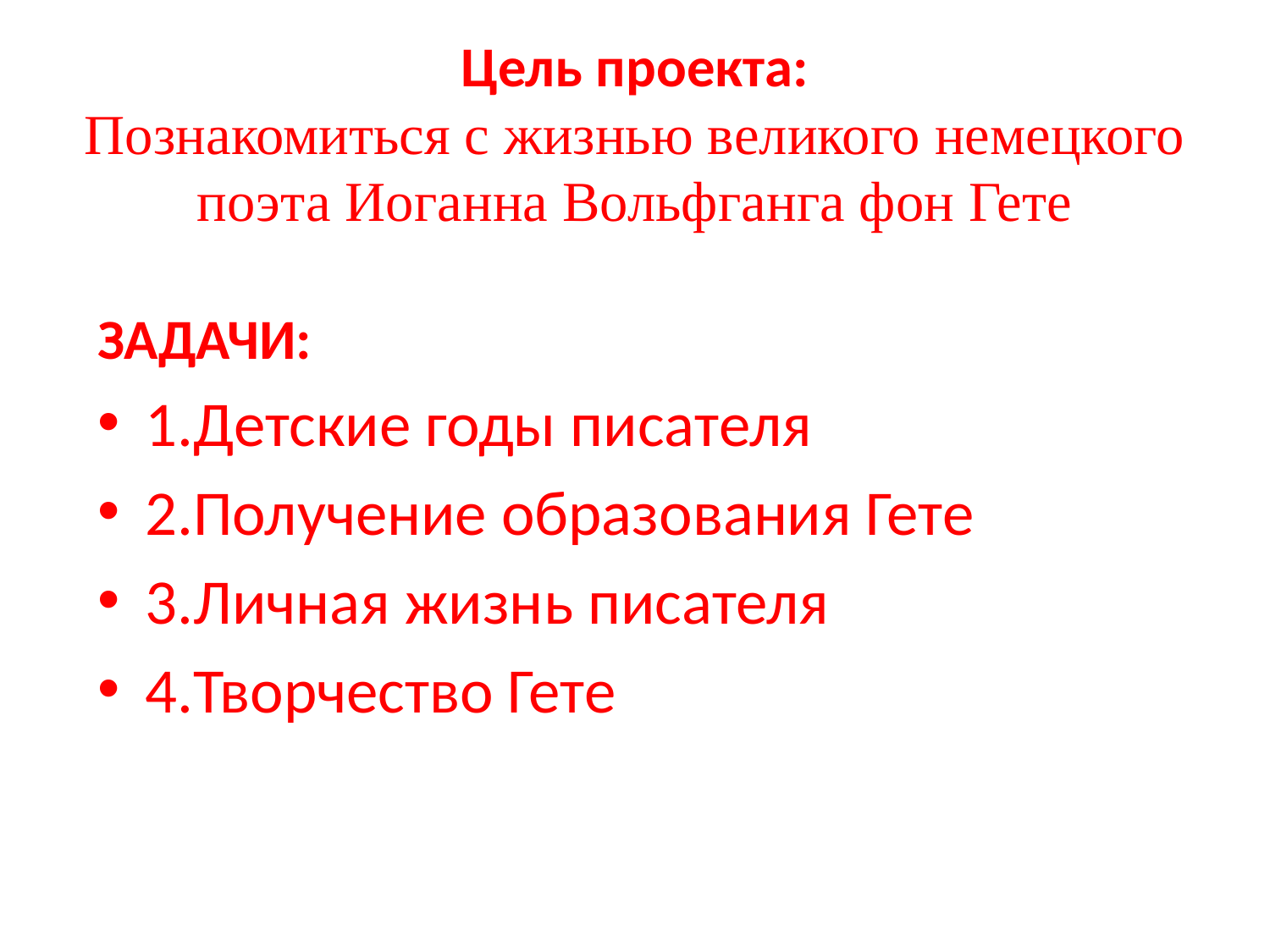

# Цель проекта: Познакомиться с жизнью великого немецкого поэта Иоганна Вольфганга фон Гете
ЗАДАЧИ:
1.Детские годы писателя
2.Получение образования Гете
3.Личная жизнь писателя
4.Творчество Гете